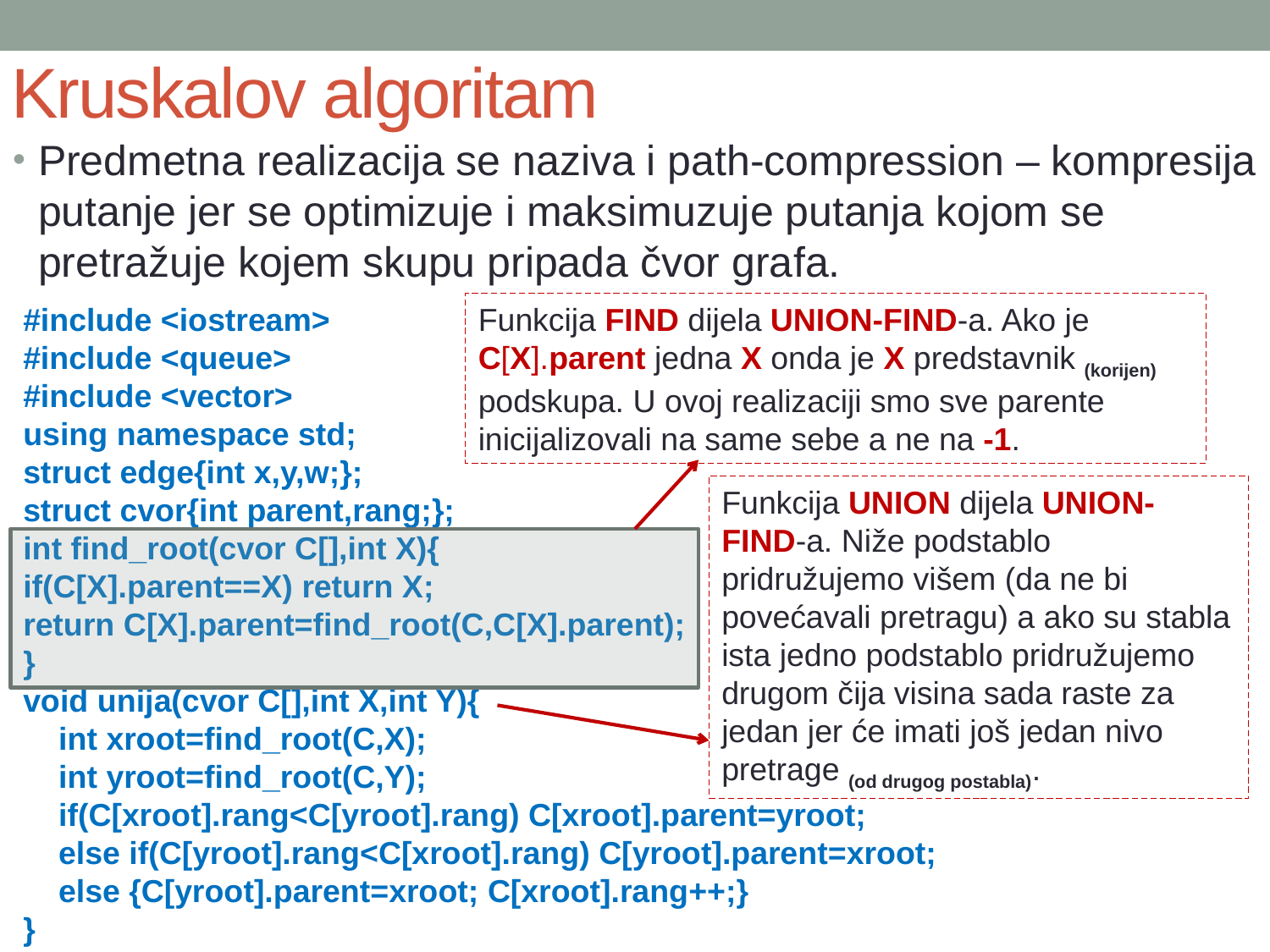

# Kruskalov algoritam
Predmetna realizacija se naziva i path-compression – kompresija putanje jer se optimizuje i maksimuzuje putanja kojom se pretražuje kojem skupu pripada čvor grafa.
#include <iostream>
#include <queue>
#include <vector>
using namespace std;
struct edge{int x,y,w;};
struct cvor{int parent,rang;};
int find_root(cvor C[],int X){
if(C[X].parent==X) return X;
return C[X].parent=find_root(C,C[X].parent);
}
void unija(cvor C[],int X,int Y){
    int xroot=find_root(C,X);
    int yroot=find_root(C,Y);
    if(C[xroot].rang<C[yroot].rang) C[xroot].parent=yroot;
    else if(C[yroot].rang<C[xroot].rang) C[yroot].parent=xroot;
    else {C[yroot].parent=xroot; C[xroot].rang++;}
}
Funkcija FIND dijela UNION-FIND-a. Ako je C[X].parent jedna X onda je X predstavnik (korijen) podskupa. U ovoj realizaciji smo sve parente inicijalizovali na same sebe a ne na -1.
Funkcija UNION dijela UNION-FIND-a. Niže podstablo pridružujemo višem (da ne bi povećavali pretragu) a ako su stabla ista jedno podstablo pridružujemo drugom čija visina sada raste za jedan jer će imati još jedan nivo pretrage (od drugog postabla).